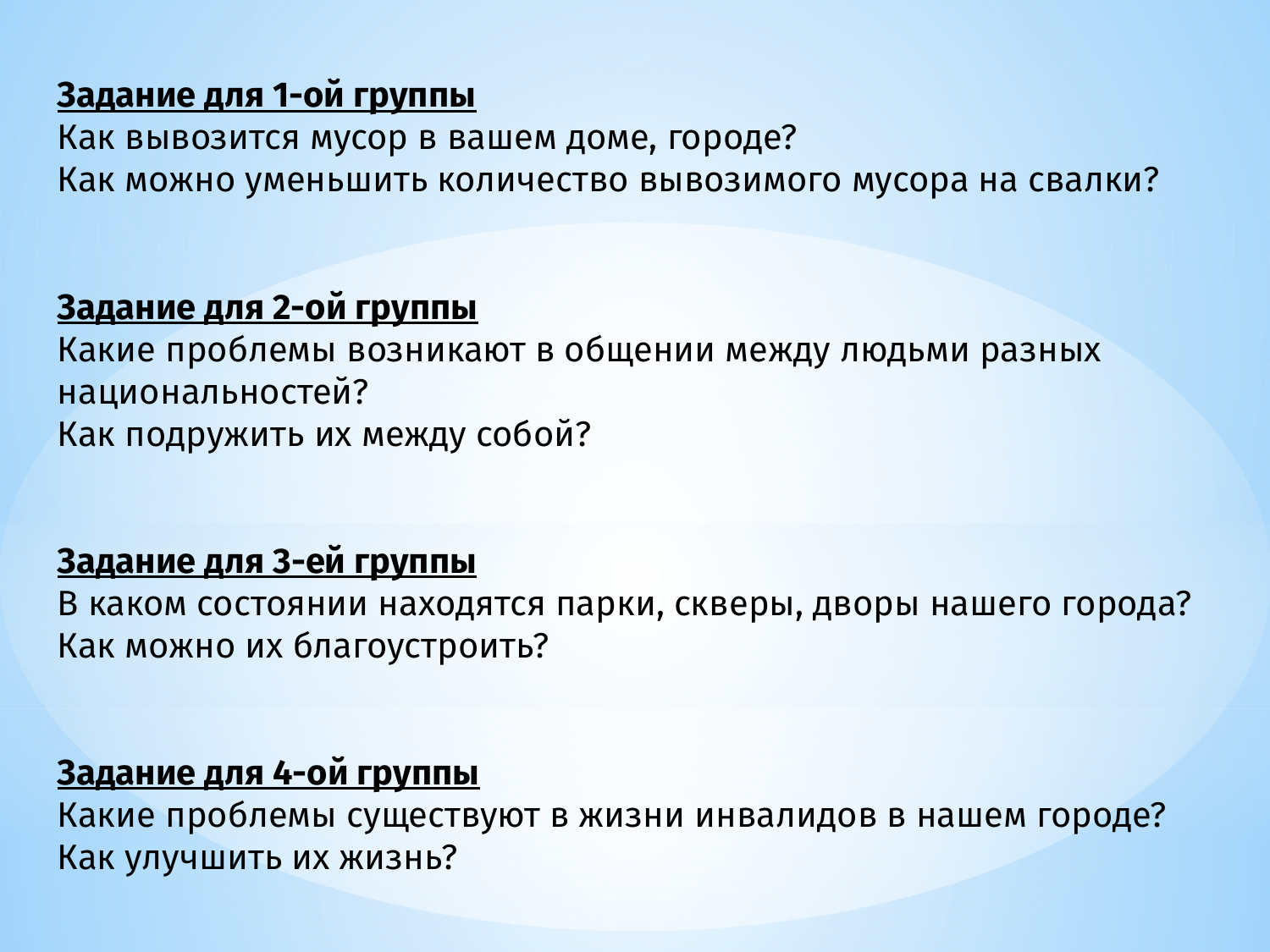

Задание для 1-ой группы
Как вывозится мусор в вашем доме, городе?
Как можно уменьшить количество вывозимого мусора на свалки?

Задание для 2-ой группы
Какие проблемы возникают в общении между людьми разных национальностей?
Как подружить их между собой?

Задание для 3-ей группы
В каком состоянии находятся парки, скверы, дворы нашего города?
Как можно их благоустроить?

Задание для 4-ой группы
Какие проблемы существуют в жизни инвалидов в нашем городе?
Как улучшить их жизнь?